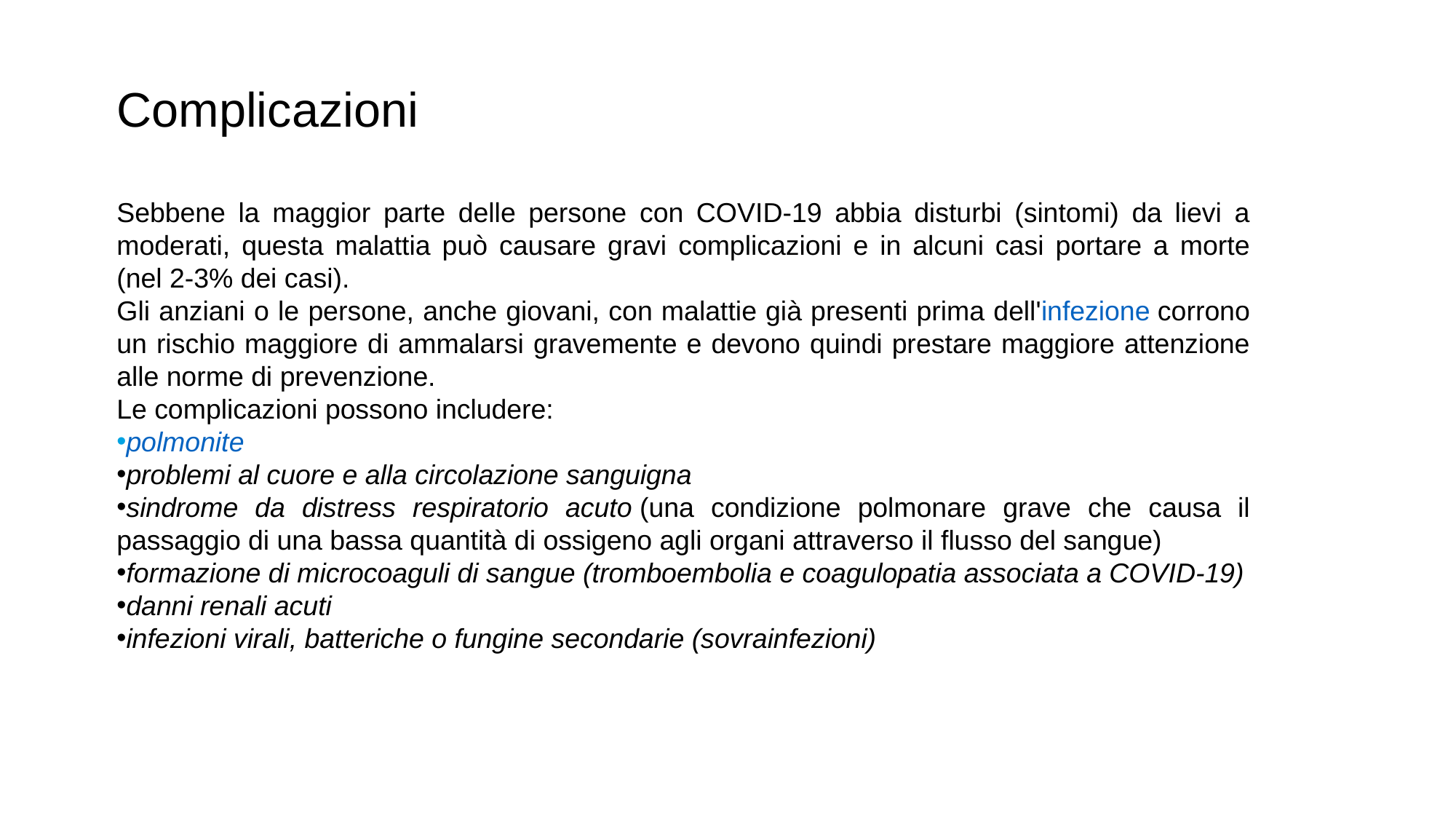

Complicazioni

Sebbene la maggior parte delle persone con COVID-19 abbia disturbi (sintomi) da lievi a moderati, questa malattia può causare gravi complicazioni e in alcuni casi portare a morte (nel 2-3% dei casi).
Gli anziani o le persone, anche giovani, con malattie già presenti prima dell'infezione corrono un rischio maggiore di ammalarsi gravemente e devono quindi prestare maggiore attenzione alle norme di prevenzione.
Le complicazioni possono includere:
polmonite
problemi al cuore e alla circolazione sanguigna
sindrome da distress respiratorio acuto (una condizione polmonare grave che causa il passaggio di una bassa quantità di ossigeno agli organi attraverso il flusso del sangue)
formazione di microcoaguli di sangue (tromboembolia e coagulopatia associata a COVID-19)
danni renali acuti
infezioni virali, batteriche o fungine secondarie (sovrainfezioni)